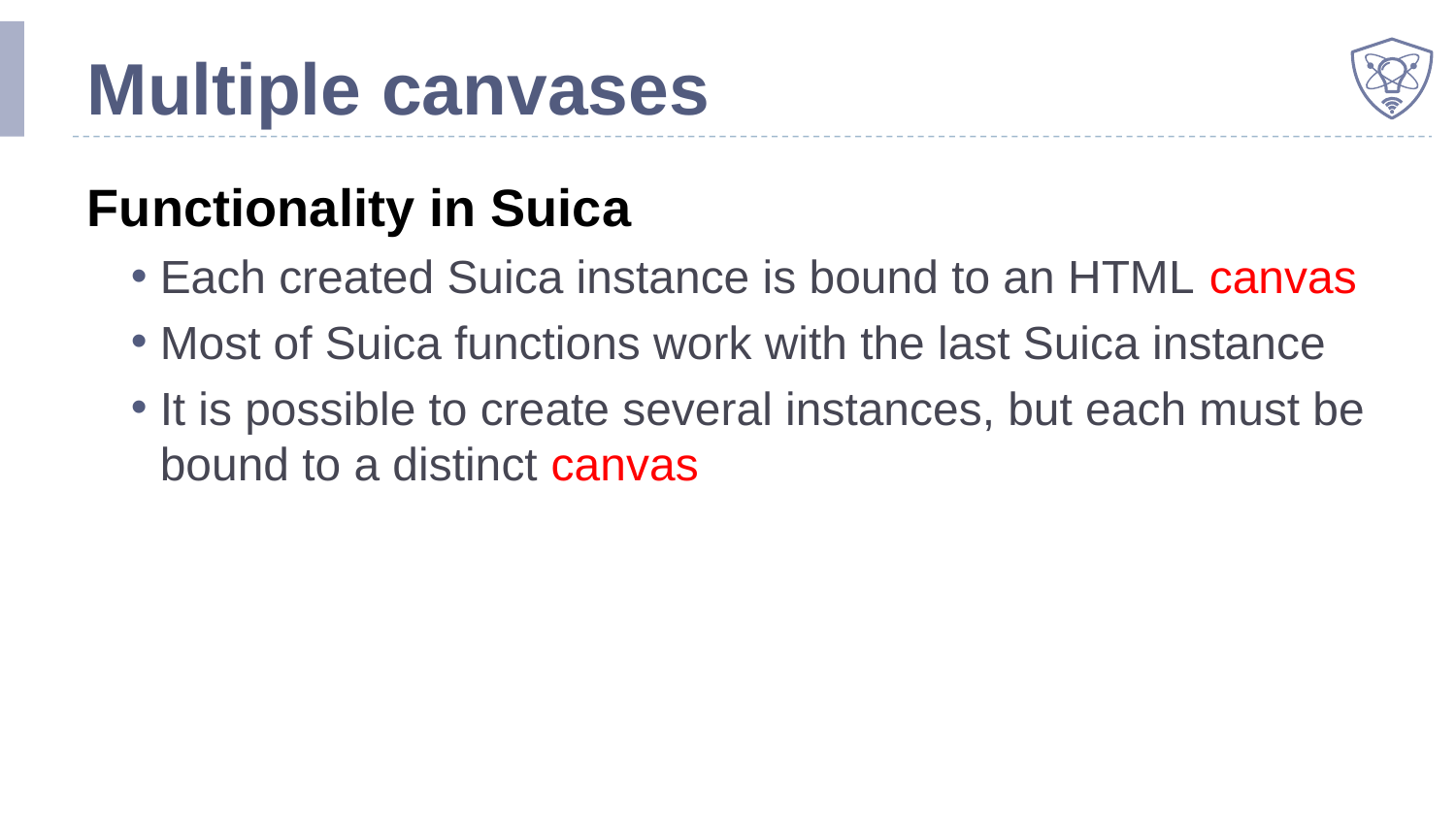

# Multiple canvases
Functionality in Suica
Each created Suica instance is bound to an HTML canvas
Most of Suica functions work with the last Suica instance
It is possible to create several instances, but each must be bound to a distinct canvas